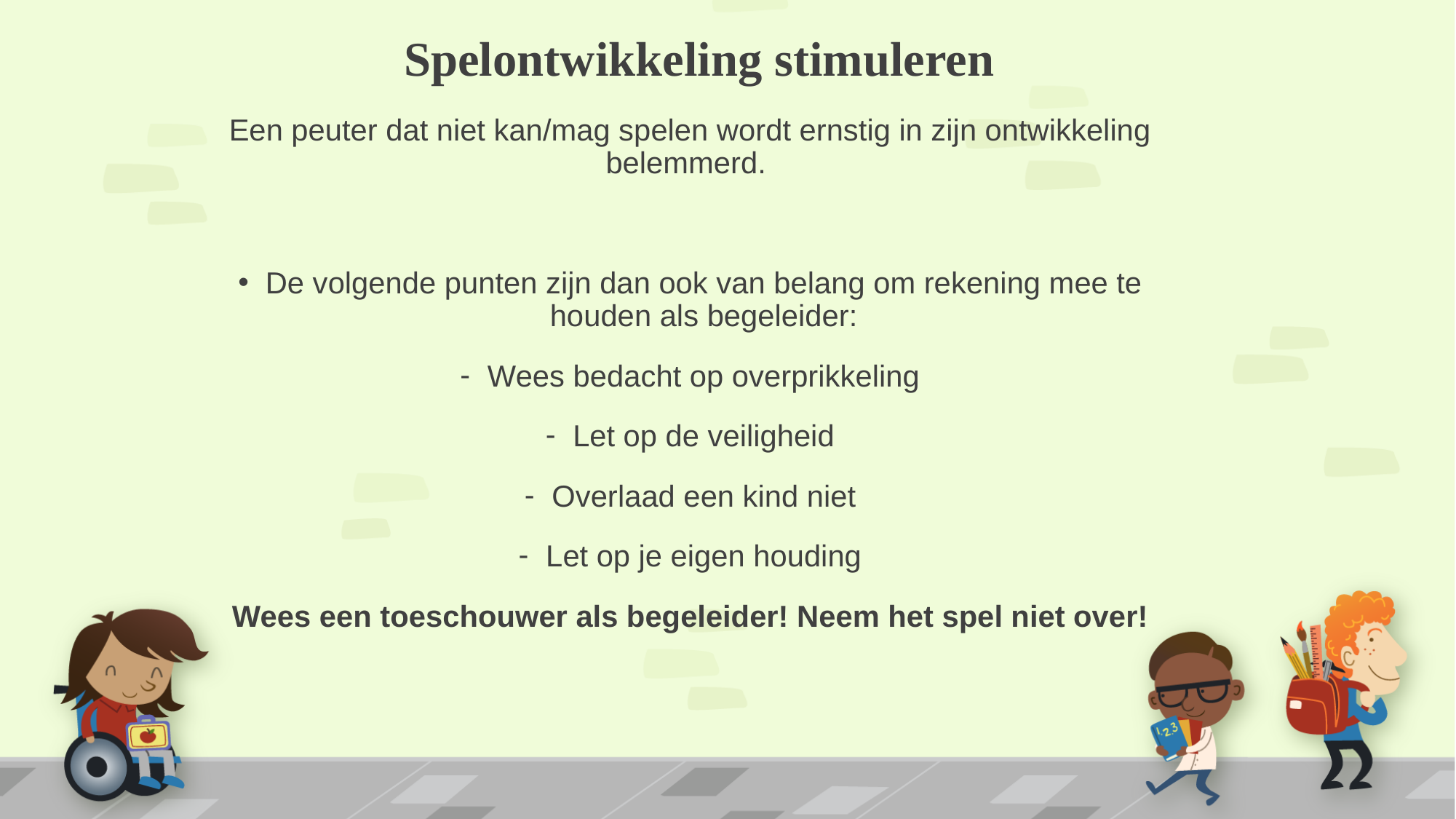

# Spelontwikkeling stimuleren
Een peuter dat niet kan/mag spelen wordt ernstig in zijn ontwikkeling belemmerd.

De volgende punten zijn dan ook van belang om rekening mee te houden als begeleider:
Wees bedacht op overprikkeling
Let op de veiligheid
Overlaad een kind niet
Let op je eigen houding
Wees een toeschouwer als begeleider! Neem het spel niet over!